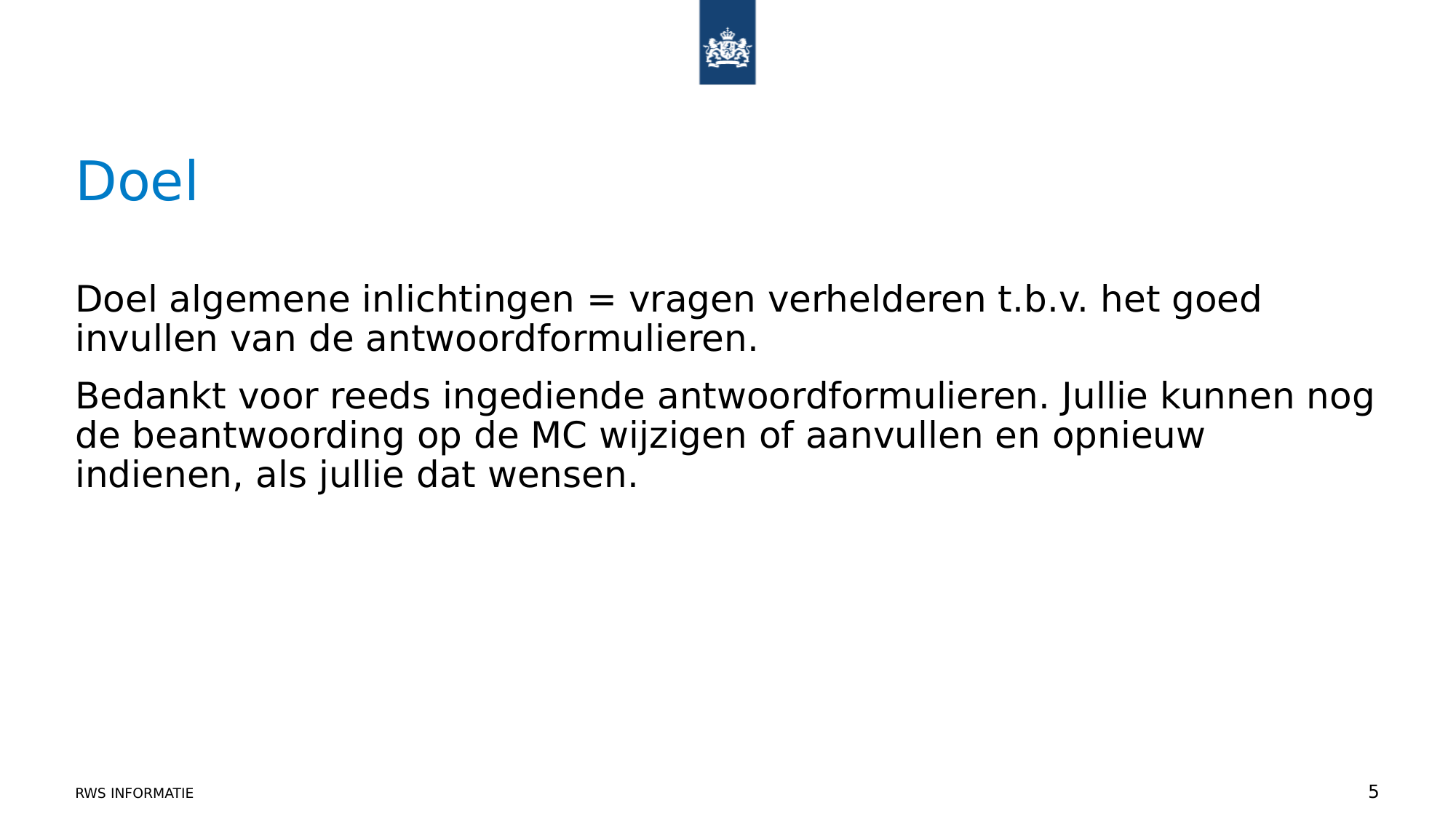

# Doel
Doel algemene inlichtingen = vragen verhelderen t.b.v. het goed invullen van de antwoordformulieren.
Bedankt voor reeds ingediende antwoordformulieren. Jullie kunnen nog de beantwoording op de MC wijzigen of aanvullen en opnieuw indienen, als jullie dat wensen.

RWS INFORMATIE
5